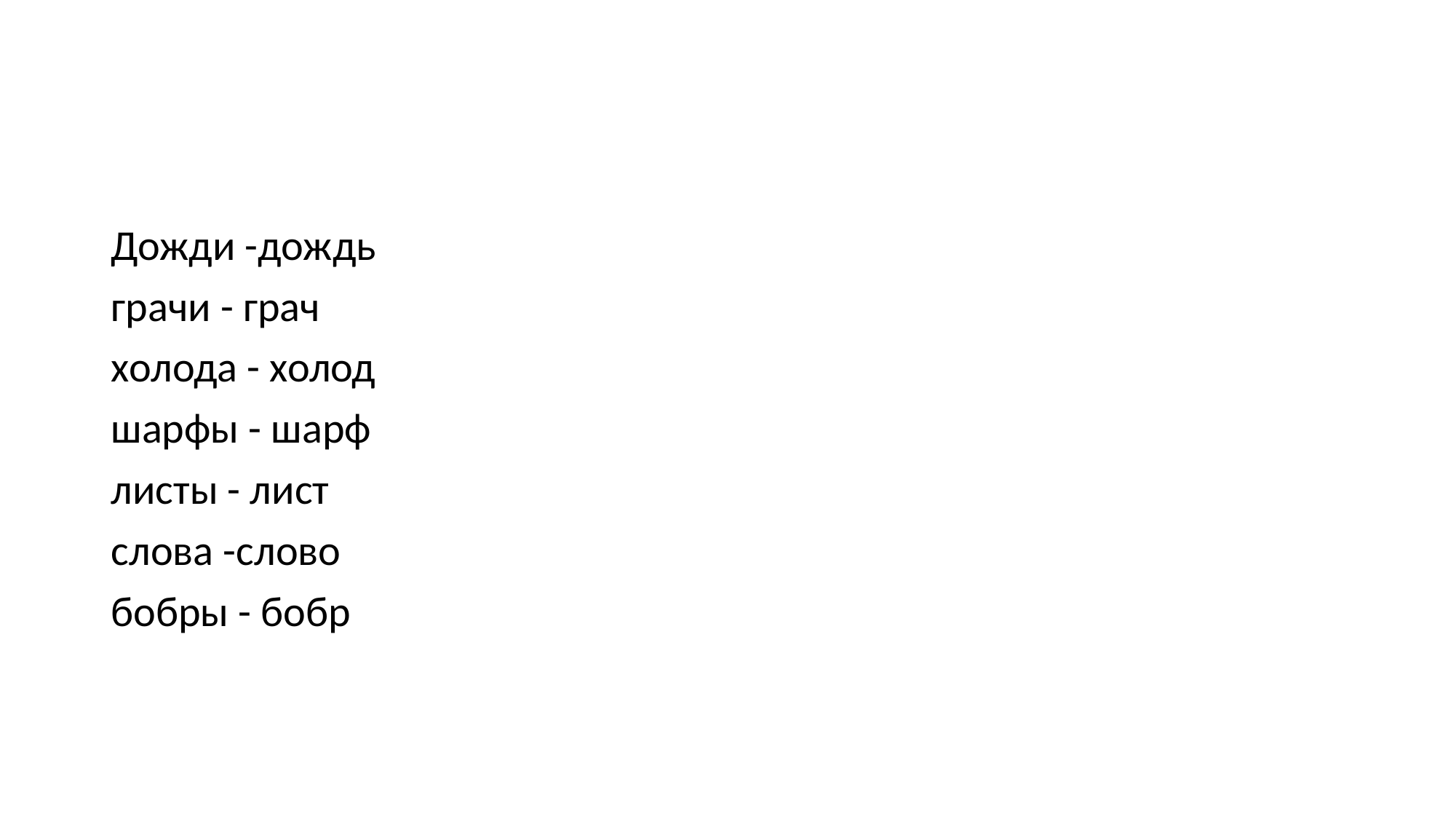

#
Дожди -дождь
грачи - грач
холода - холод
шарфы - шарф
листы - лист
слова -слово
бобры - бобр